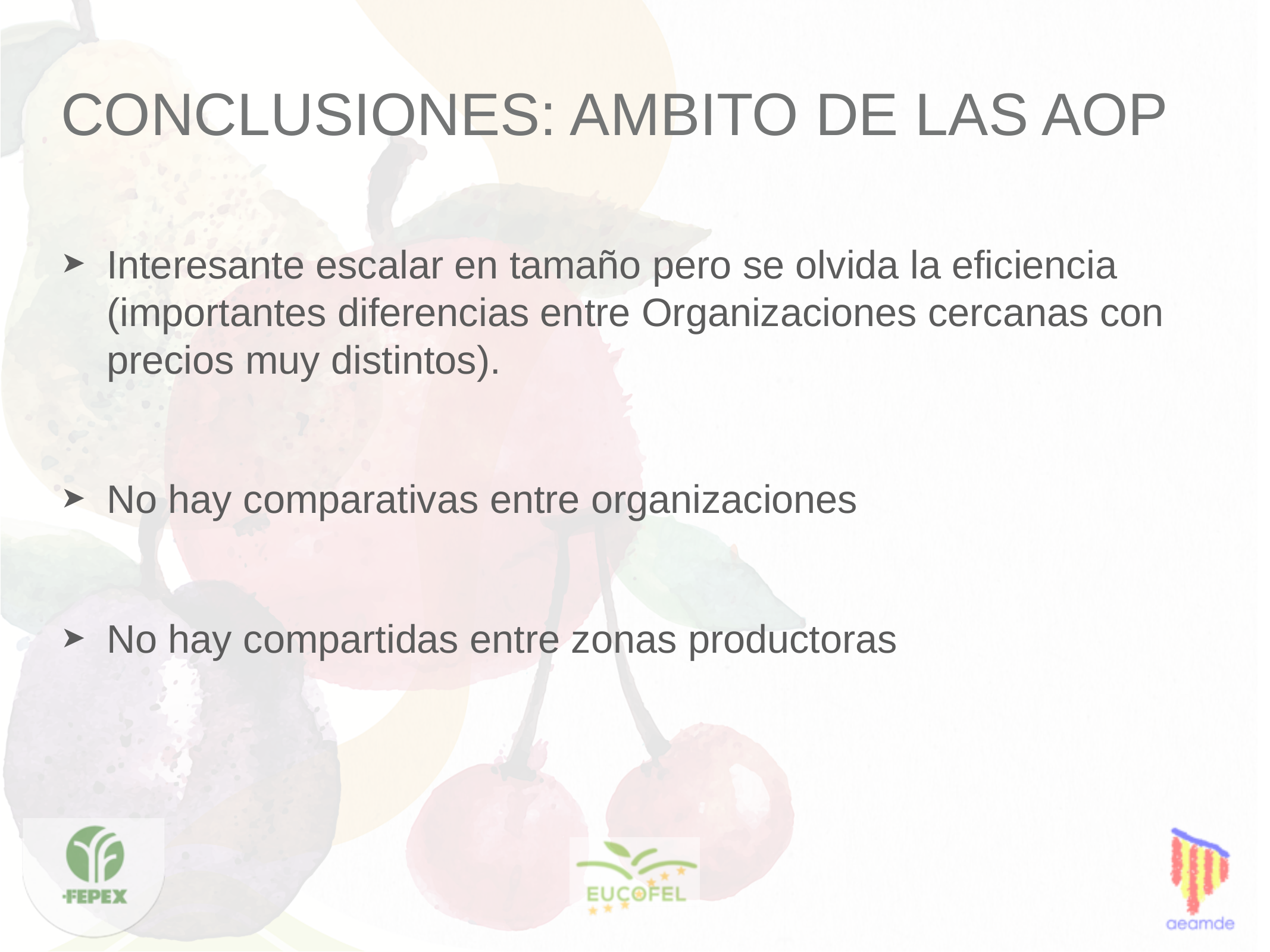

# conclusiones: ambito de las AOp

Interesante escalar en tamaño pero se olvida la eficiencia (importantes diferencias entre Organizaciones cercanas con precios muy distintos).

No hay comparativas entre organizaciones

No hay compartidas entre zonas productoras